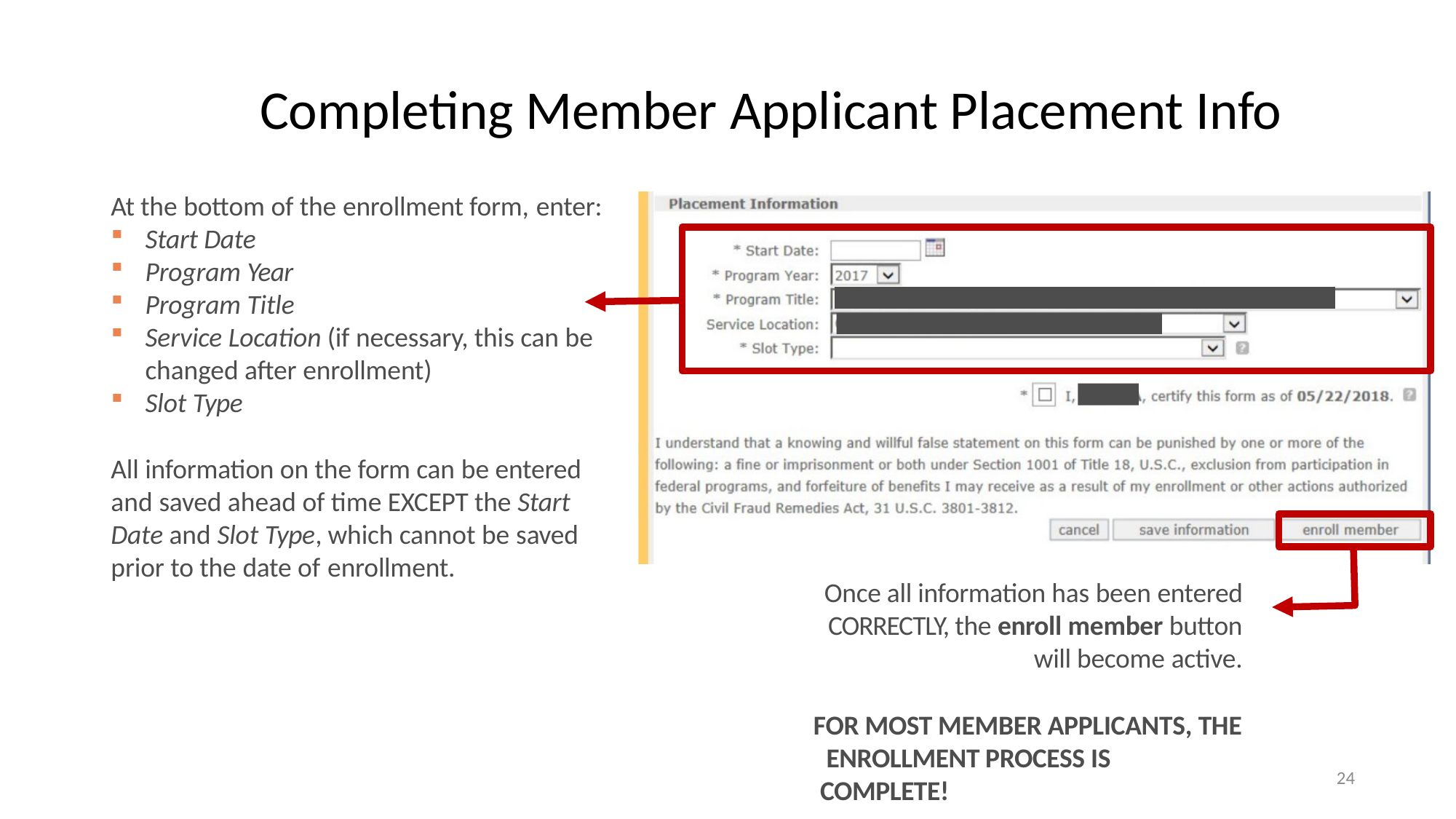

# Completing Member Applicant Placement Info
At the bottom of the enrollment form, enter:
Start Date
Program Year
Program Title
Service Location (if necessary, this can be  changed after enrollment)
Slot Type

All information on the form can be entered  and saved ahead of time EXCEPT the Start  Date and Slot Type, which cannot be saved  prior to the date of enrollment.

Once all information has been entered  CORRECTLY, the enroll member button
will become active.

FOR MOST MEMBER APPLICANTS, THE  ENROLLMENT PROCESS IS COMPLETE!

24